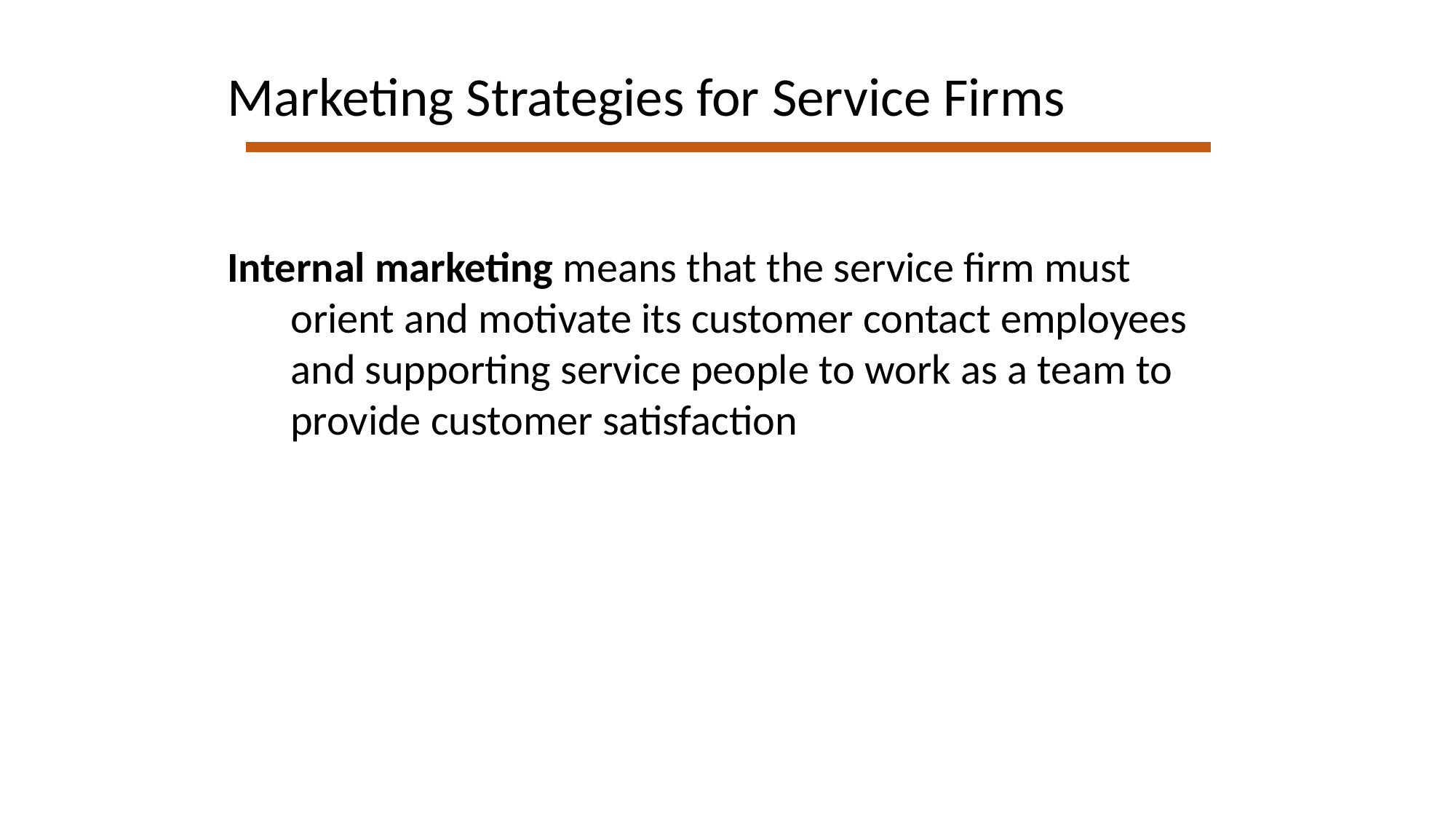

# Marketing Strategies for Service Firms

Internal marketing means that the service firm must orient and motivate its customer contact employees and supporting service people to work as a team to provide customer satisfaction